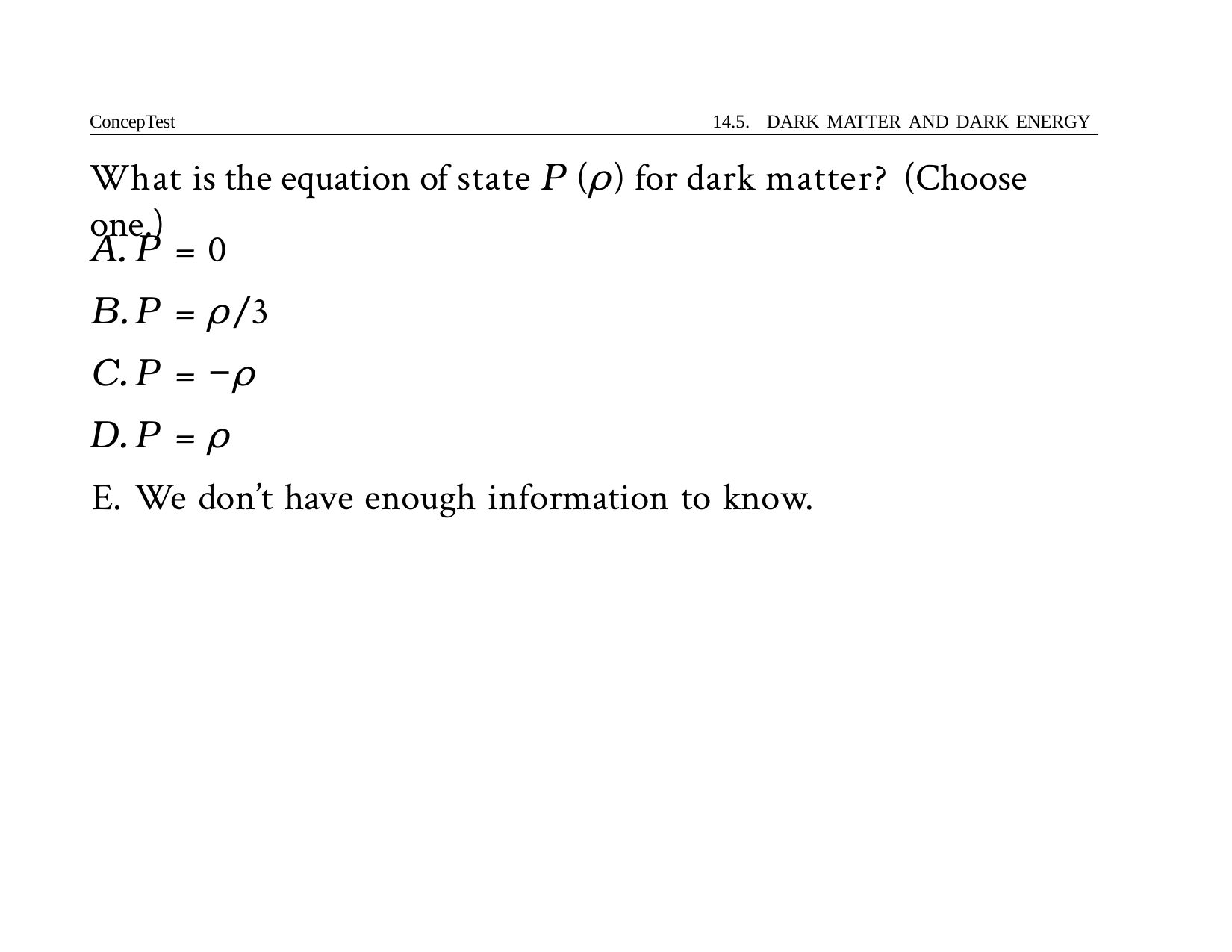

ConcepTest	14.5.  DARK MATTER AND DARK ENERGY

# What is the equation of state P (ρ) for dark matter? (Choose one.)
P = 0
P = ρ/3
P = −ρ
P = ρ
We don’t have enough information to know.